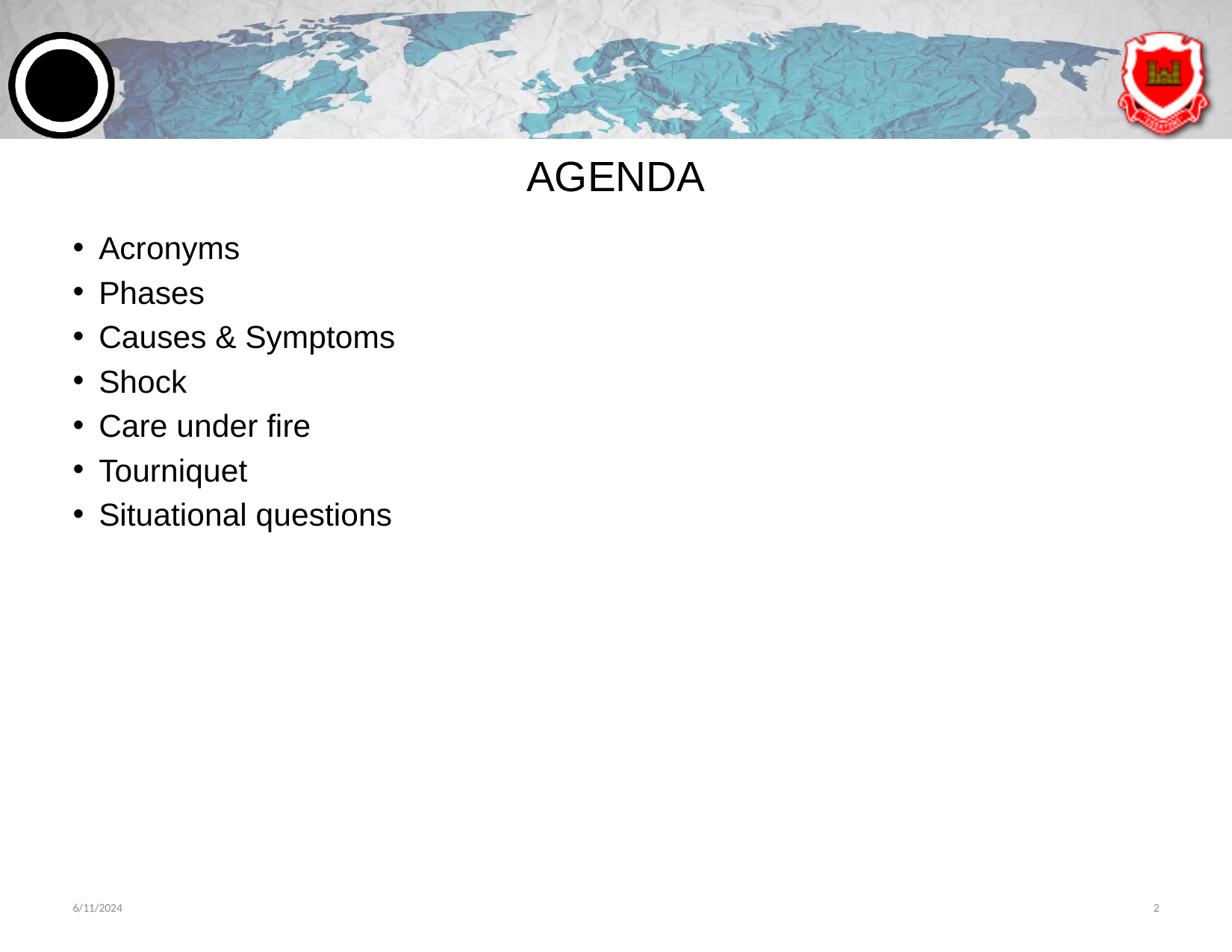

# AGENDA
Acronyms
Phases
Causes & Symptoms
Shock
Care under fire
Tourniquet
Situational questions

6/11/2024
2